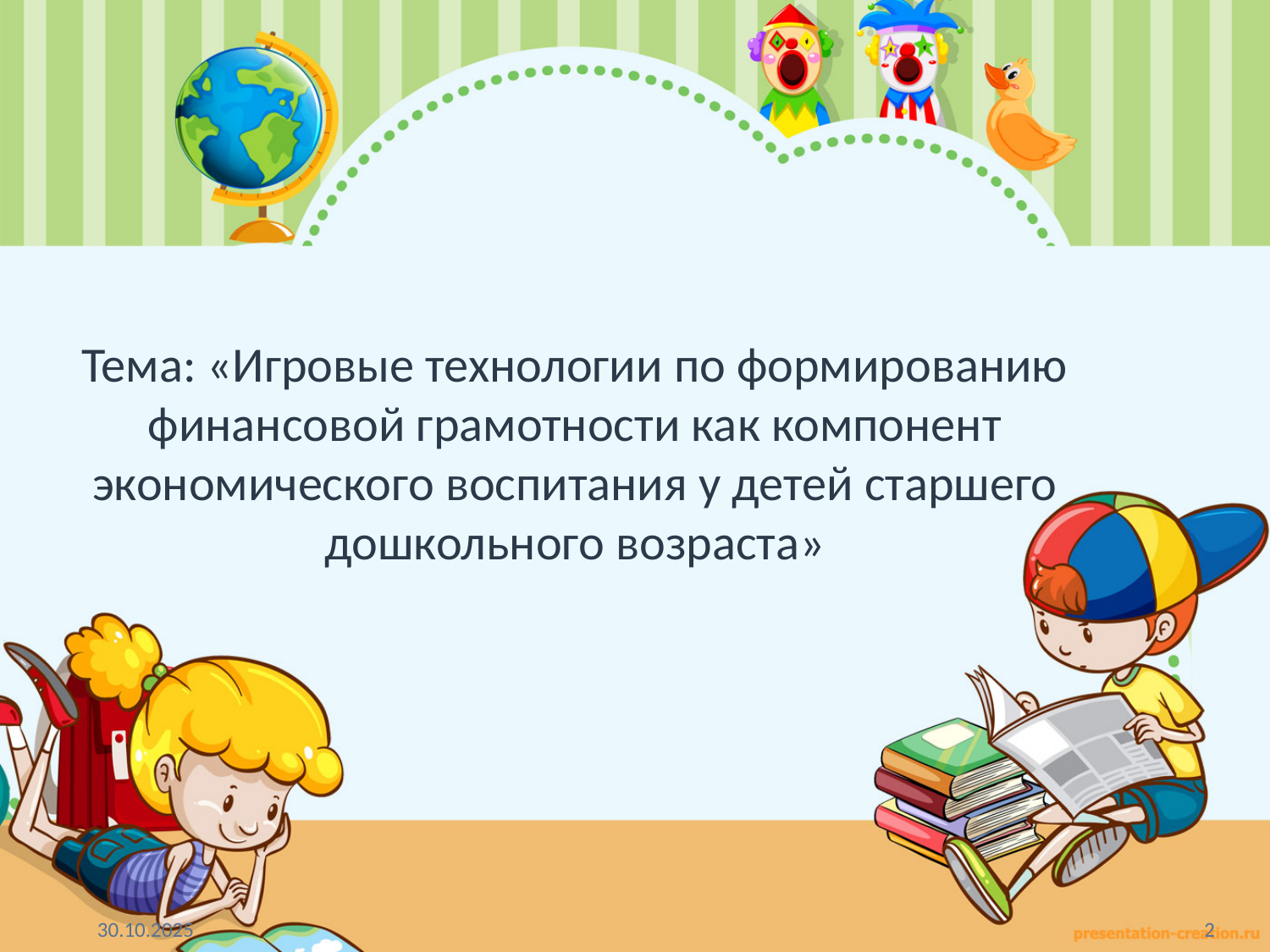

# Тема: «Игровые технологии по формированию финансовой грамотности как компонент экономического воспитания у детей старшего дошкольного возраста»